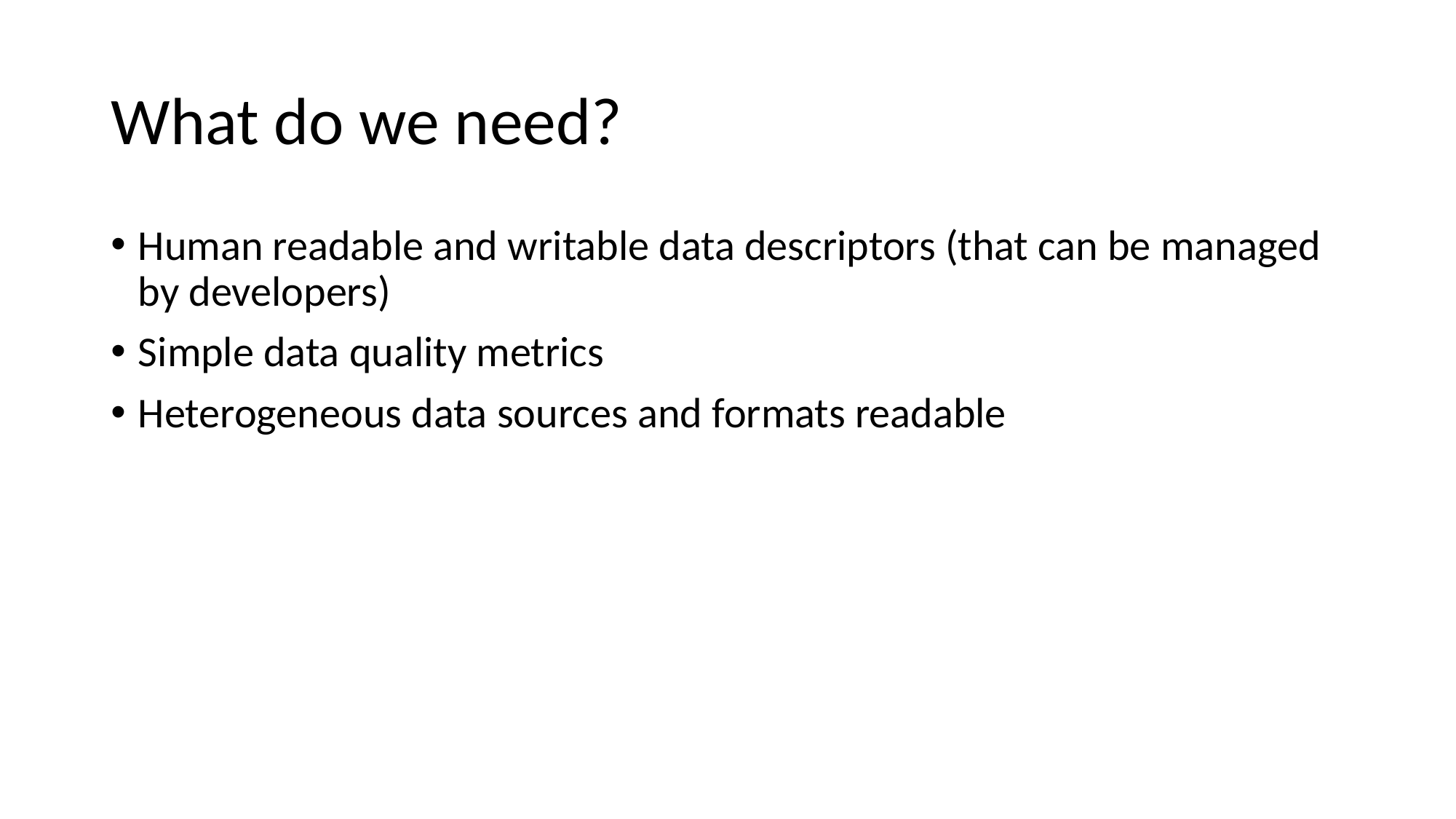

# What do we need?
Human readable and writable data descriptors (that can be managed by developers)
Simple data quality metrics
Heterogeneous data sources and formats readable